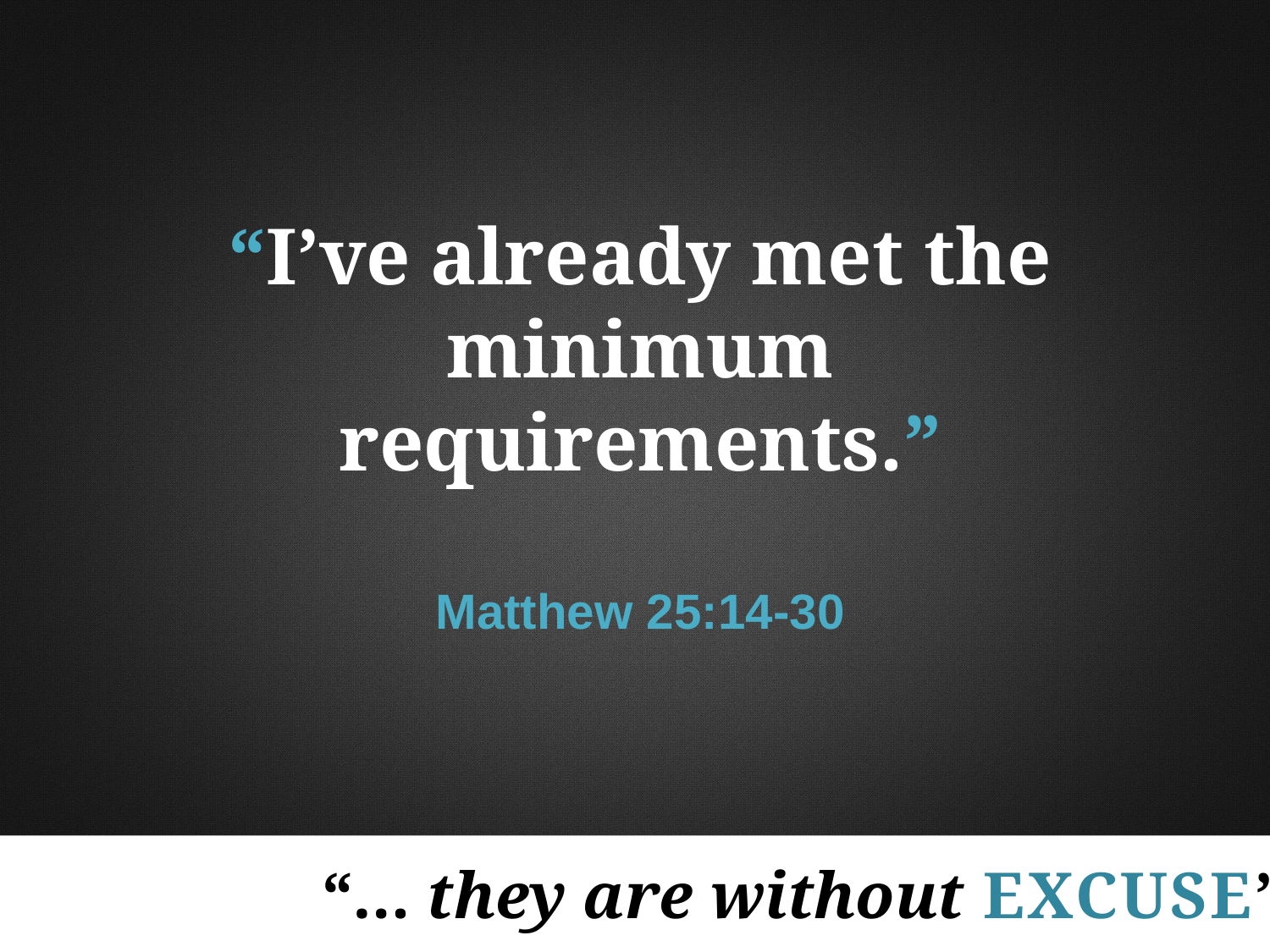

“I’ve already met the minimum requirements.”

Matthew 25:14-30

“… they are without excuse”